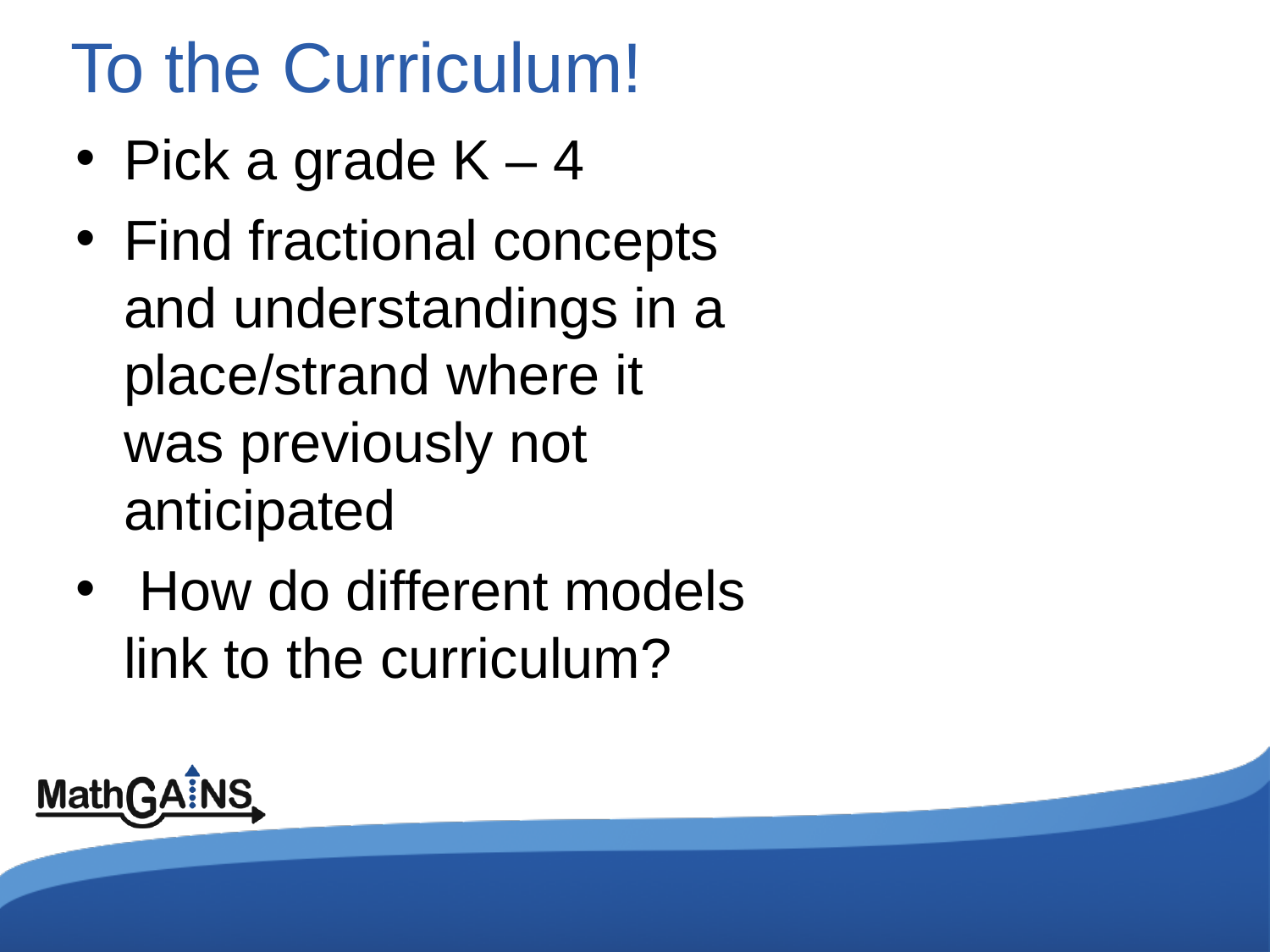

# To the Curriculum!
Pick a grade K – 4
Find fractional concepts and understandings in a place/strand where it was previously not anticipated
 How do different models link to the curriculum?